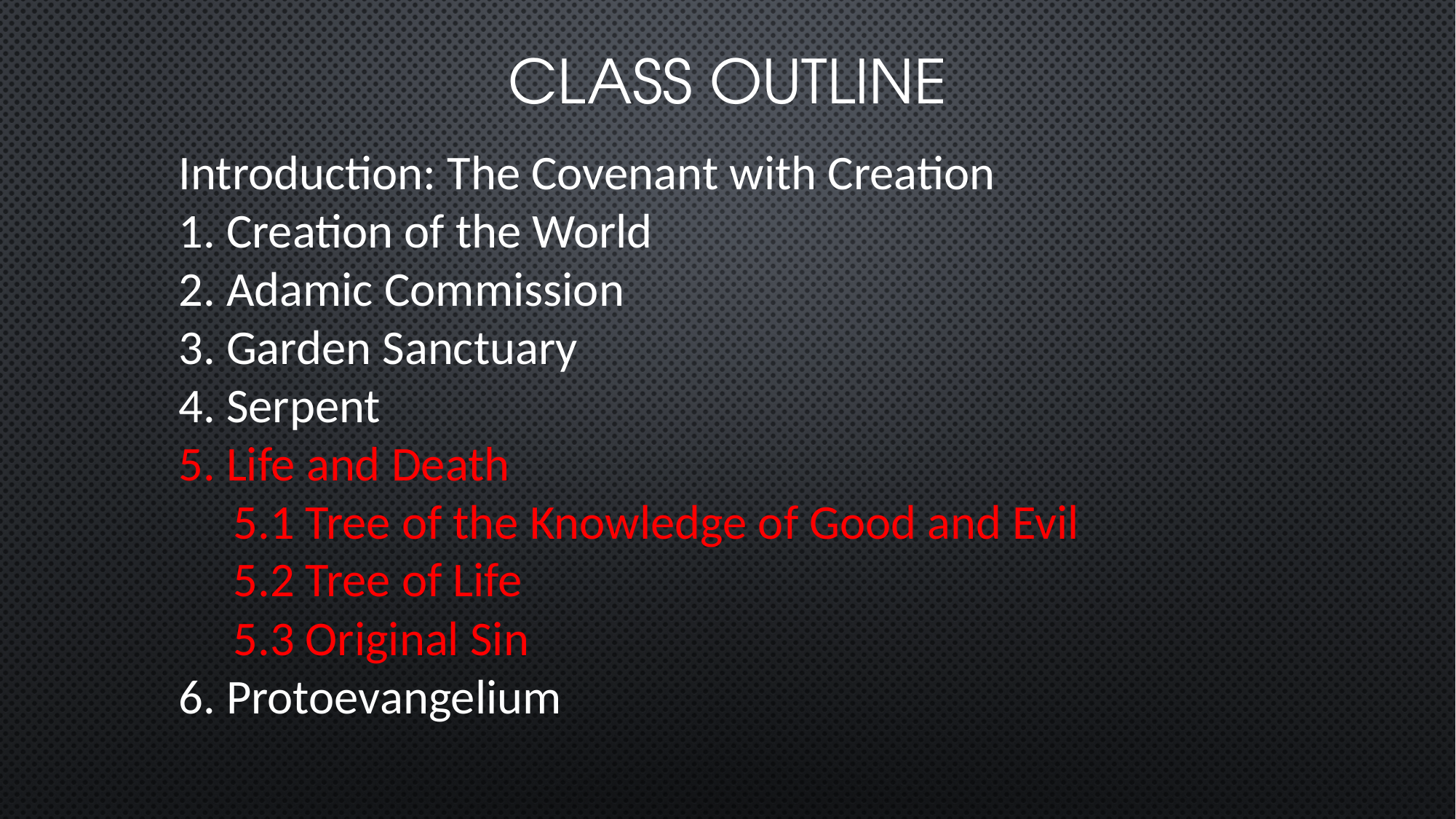

CLASS OUTLINE
     Introduction: The Covenant with Creation
 Creation of the World
 Adamic Commission
 Garden Sanctuary
 Serpent
 Life and Death
5.1 Tree of the Knowledge of Good and Evil
5.2 Tree of Life
5.3 Original Sin
 Protoevangelium